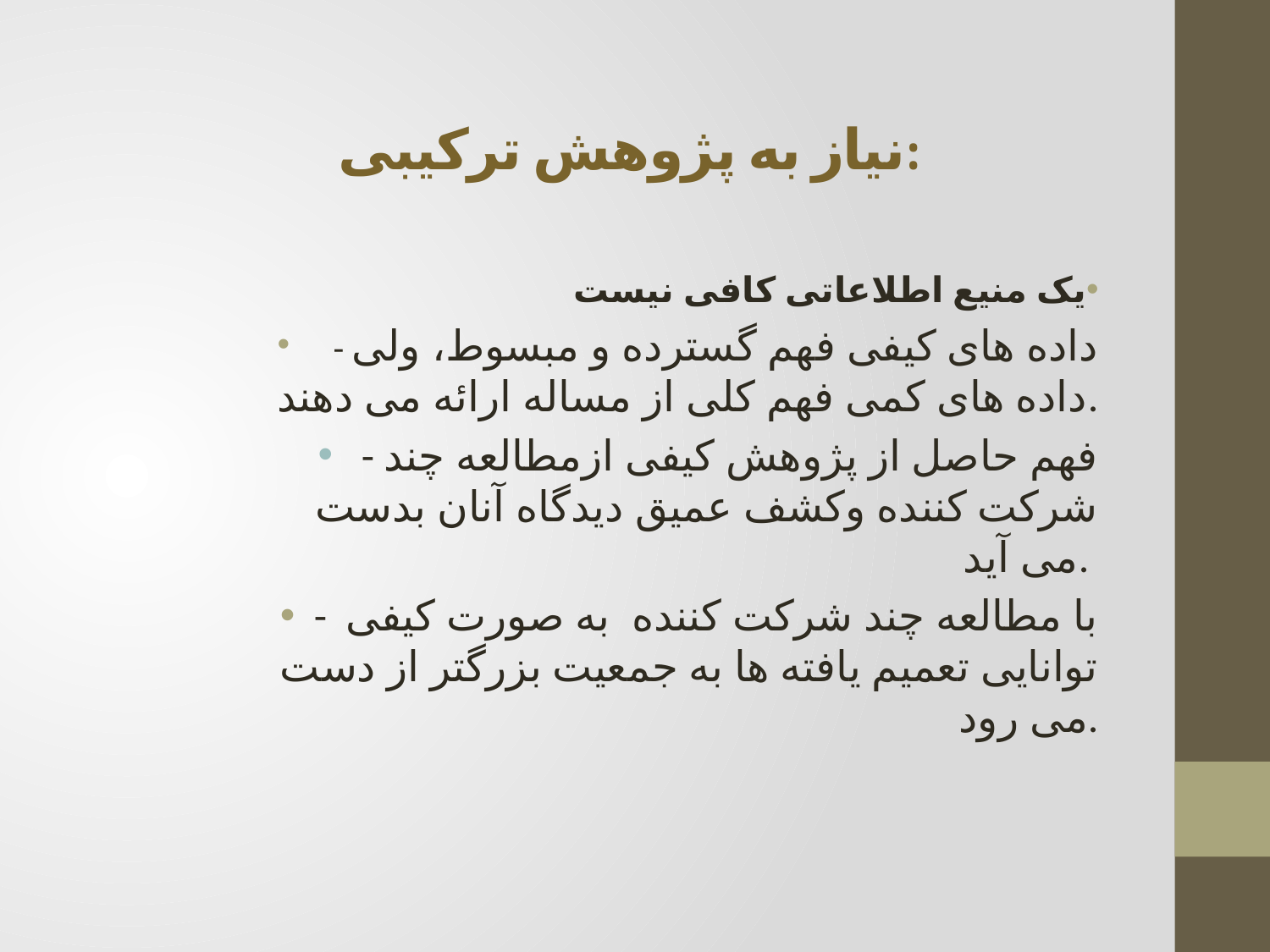

# نیاز به پژوهش ترکیبی:

یک منیع اطلاعاتی کافی نیست
 - داده های کیفی فهم گسترده و مبسوط، ولی داده های کمی فهم کلی از مساله ارائه می دهند.
   - فهم حاصل از پژوهش کیفی ازمطالعه چند شرکت کننده وکشف عمیق دیدگاه آنان بدست می آید.
  -  با مطالعه چند شرکت کننده  به صورت کیفی توانایی تعمیم یافته ها به جمعیت بزرگتر از دست می رود.